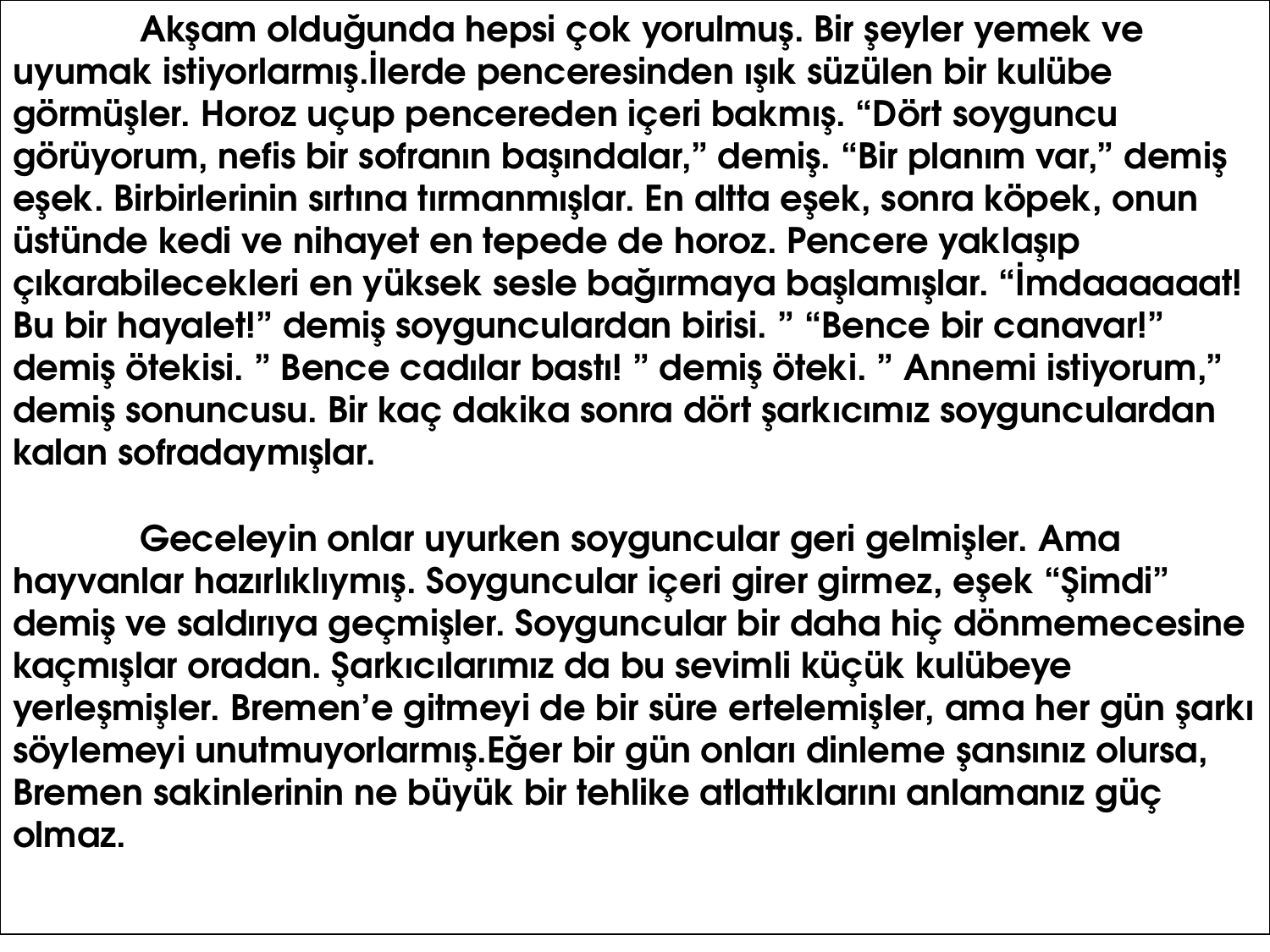

Akşam olduğunda hepsi çok yorulmuş. Bir şeyler yemek ve uyumak istiyorlarmış.İlerde penceresinden ışık süzülen bir kulübe görmüşler. Horoz uçup pencereden içeri bakmış. “Dört soyguncu görüyorum, nefis bir sofranın başındalar,” demiş. “Bir planım var,” demiş eşek. Birbirlerinin sırtına tırmanmışlar. En altta eşek, sonra köpek, onun üstünde kedi ve nihayet en tepede de horoz. Pencere yaklaşıp çıkarabilecekleri en yüksek sesle bağırmaya başlamışlar. “İmdaaaaaat! Bu bir hayalet!” demiş soygunculardan birisi. ” “Bence bir canavar!” demiş ötekisi. ” Bence cadılar bastı! ” demiş öteki. ” Annemi istiyorum,” demiş sonuncusu. Bir kaç dakika sonra dört şarkıcımız soygunculardan kalan sofradaymışlar.
	Geceleyin onlar uyurken soyguncular geri gelmişler. Ama hayvanlar hazırlıklıymış. Soyguncular içeri girer girmez, eşek “Şimdi” demiş ve saldırıya geçmişler. Soyguncular bir daha hiç dönmemecesine kaçmışlar oradan. Şarkıcılarımız da bu sevimli küçük kulübeye yerleşmişler. Bremen’e gitmeyi de bir süre ertelemişler, ama her gün şarkı söylemeyi unutmuyorlarmış.Eğer bir gün onları dinleme şansınız olursa, Bremen sakinlerinin ne büyük bir tehlike atlattıklarını anlamanız güç olmaz.